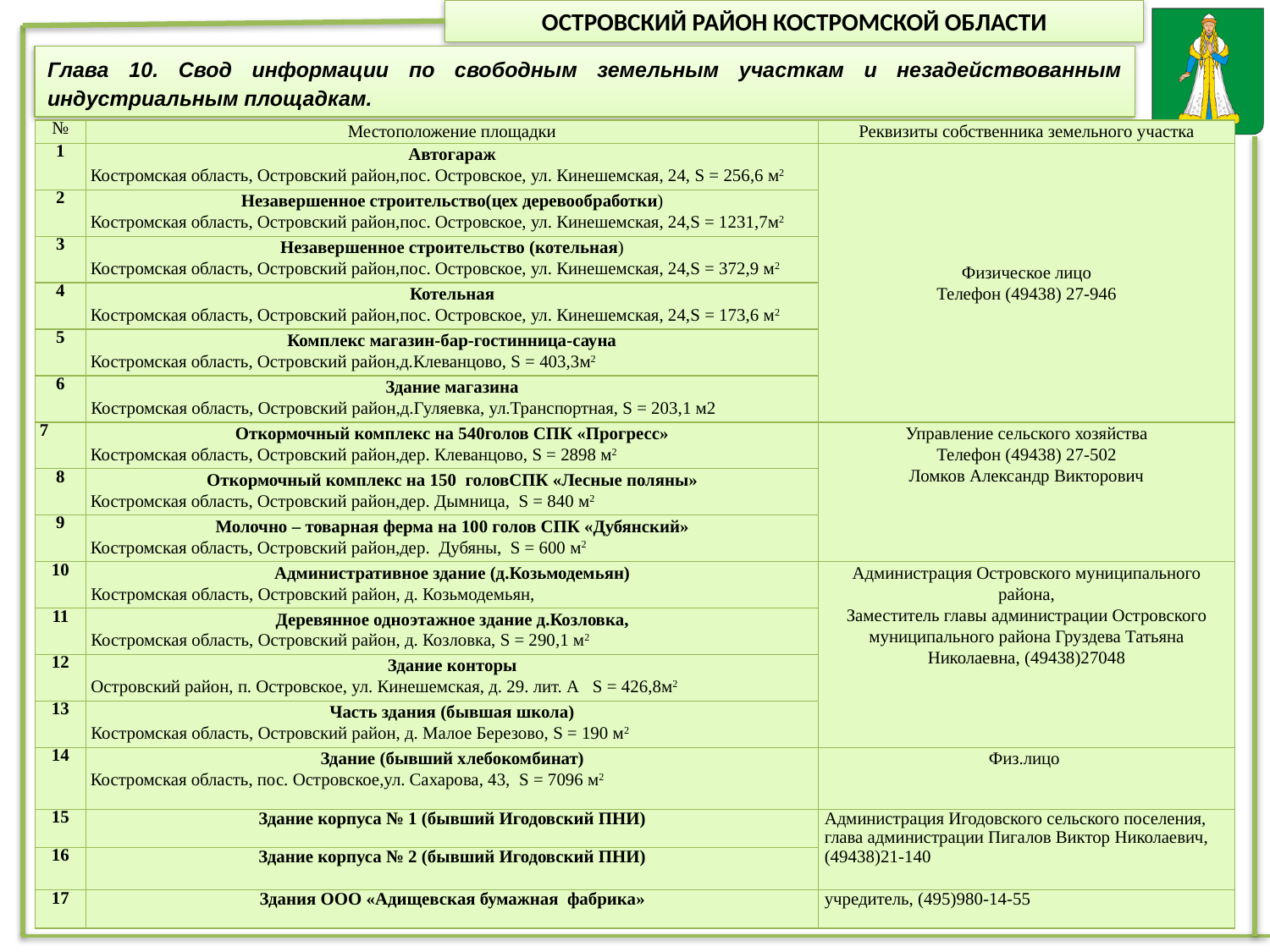

Глава 10. Свод информации по свободным земельным участкам и незадействованным индустриальным площадкам.
| № | Местоположение площадки | Реквизиты собственника земельного участка |
| --- | --- | --- |
| 1 | Автогараж Костромская область, Островский район,пос. Островское, ул. Кинешемская, 24, S = 256,6 м2 | Физическое лицо Телефон (49438) 27-946 |
| 2 | Незавершенное строительство(цех деревообработки) Костромская область, Островский район,пос. Островское, ул. Кинешемская, 24,S = 1231,7м2 |  |
| 3 | Незавершенное строительство (котельная) Костромская область, Островский район,пос. Островское, ул. Кинешемская, 24,S = 372,9 м2 |  |
| 4 | Котельная Костромская область, Островский район,пос. Островское, ул. Кинешемская, 24,S = 173,6 м2 |  |
| 5 | Комплекс магазин-бар-гостинница-сауна Костромская область, Островский район,д.Клеванцово, S = 403,3м2 |  |
| 6 | Здание магазина Костромская область, Островский район,д.Гуляевка, ул.Транспортная, S = 203,1 м2 |  |
| 7 | Откормочный комплекс на 540голов СПК «Прогресс» Костромская область, Островский район,дер. Клеванцово, S = 2898 м2 | Управление сельского хозяйства Телефон (49438) 27-502 Ломков Александр Викторович |
| 8 | Откормочный комплекс на 150 головСПК «Лесные поляны» Костромская область, Островский район,дер. Дымница, S = 840 м2 |  |
| 9 | Молочно – товарная ферма на 100 голов СПК «Дубянский» Костромская область, Островский район,дер. Дубяны, S = 600 м2 |  |
| 10 | Административное здание (д.Козьмодемьян) Костромская область, Островский район, д. Козьмодемьян, | Администрация Островского муниципального района, Заместитель главы администрации Островского муниципального района Груздева Татьяна Николаевна, (49438)27048 |
| 11 | Деревянное одноэтажное здание д.Козловка, Костромская область, Островский район, д. Козловка, S = 290,1 м2 |  |
| 12 | Здание конторы Островский район, п. Островское, ул. Кинешемская, д. 29. лит. А S = 426,8м2 |  |
| 13 | Часть здания (бывшая школа) Костромская область, Островский район, д. Малое Березово, S = 190 м2 |  |
| 14 | Здание (бывший хлебокомбинат) Костромская область, пос. Островское,ул. Сахарова, 43, S = 7096 м2 | Физ.лицо |
| 15 | Здание корпуса № 1 (бывший Игодовский ПНИ) | Администрация Игодовского сельского поселения, глава администрации Пигалов Виктор Николаевич, (49438)21-140 |
| 16 | Здание корпуса № 2 (бывший Игодовский ПНИ) |  |
| 17 | Здания ООО «Адищевская бумажная фабрика» | учредитель, (495)980-14-55 |